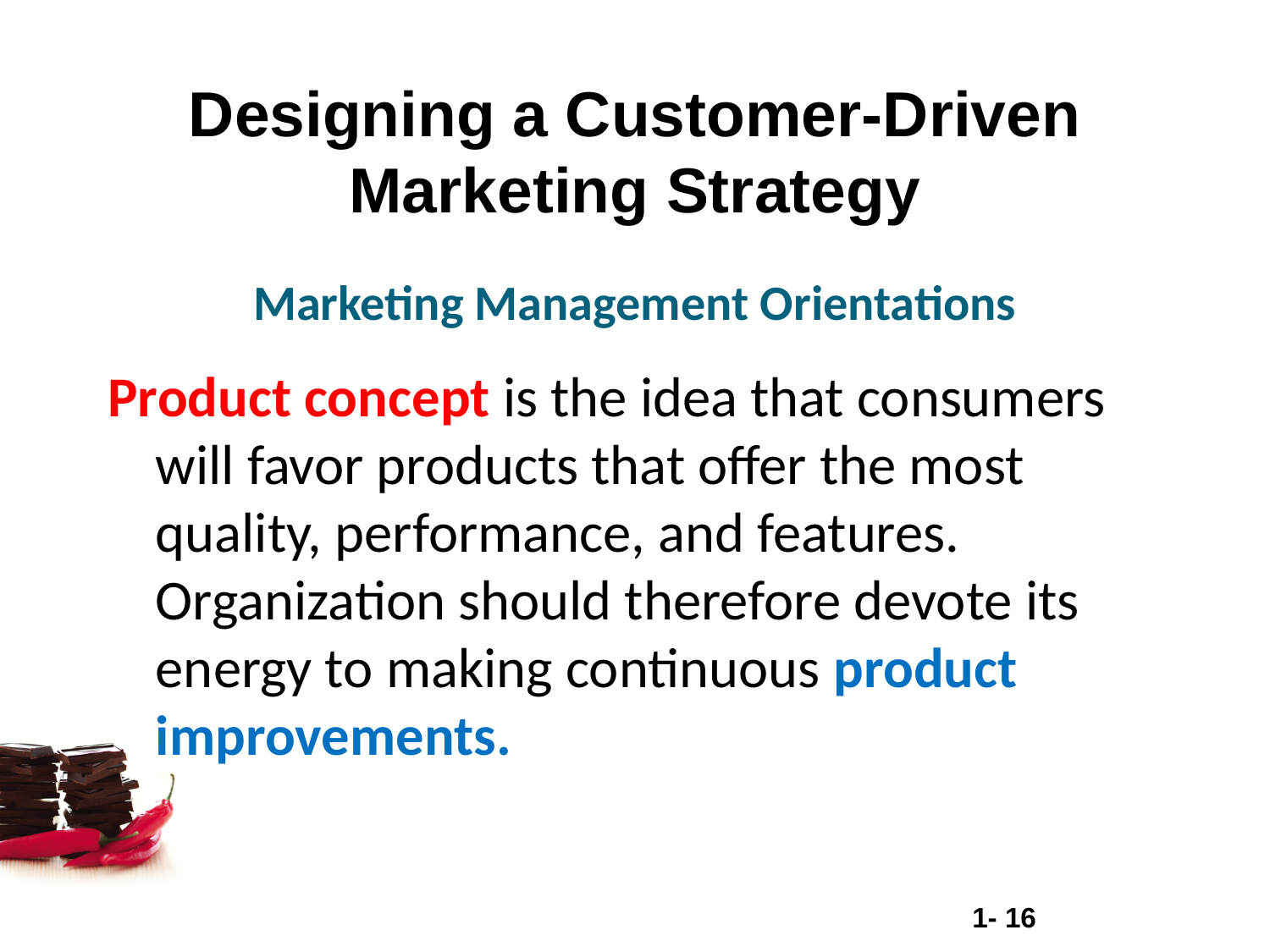

# Designing a Customer-Driven Marketing Strategy
Marketing Management Orientations

Product concept is the idea that consumers will favor products that offer the most quality, performance, and features.  Organization should therefore devote its energy to making continuous product improvements.